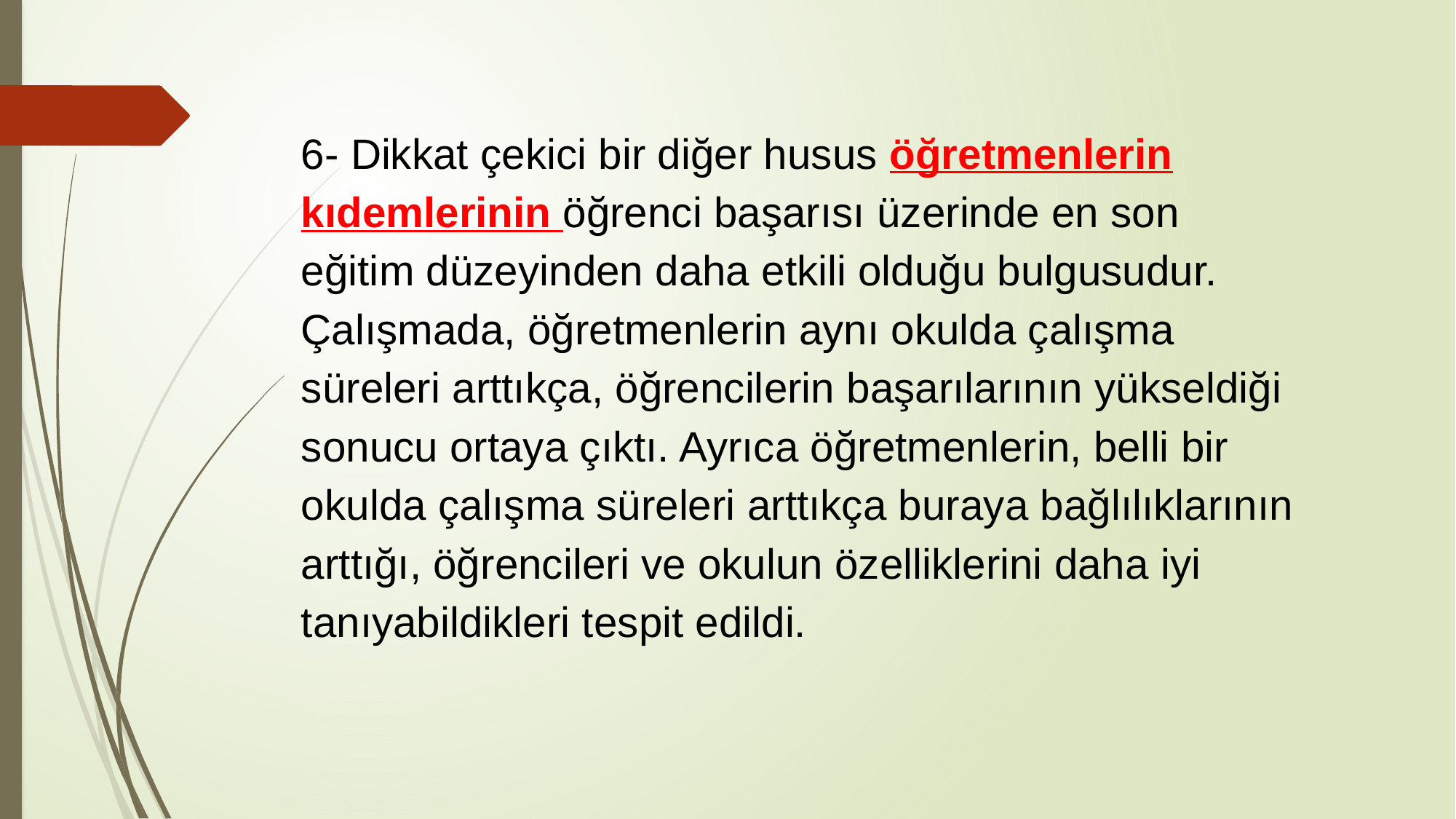

6- Dikkat çekici bir diğer husus öğretmenlerin kıdemlerinin öğrenci başarısı üzerinde en son eğitim düzeyinden daha etkili olduğu bulgusudur. Çalışmada, öğretmenlerin aynı okulda çalışma süreleri arttıkça, öğrencilerin başarılarının yükseldiği sonucu ortaya çıktı. Ayrıca öğretmenlerin, belli bir okulda çalışma süreleri arttıkça buraya bağlılıklarının arttığı, öğrencileri ve okulun özelliklerini daha iyi tanıyabildikleri tespit edildi.